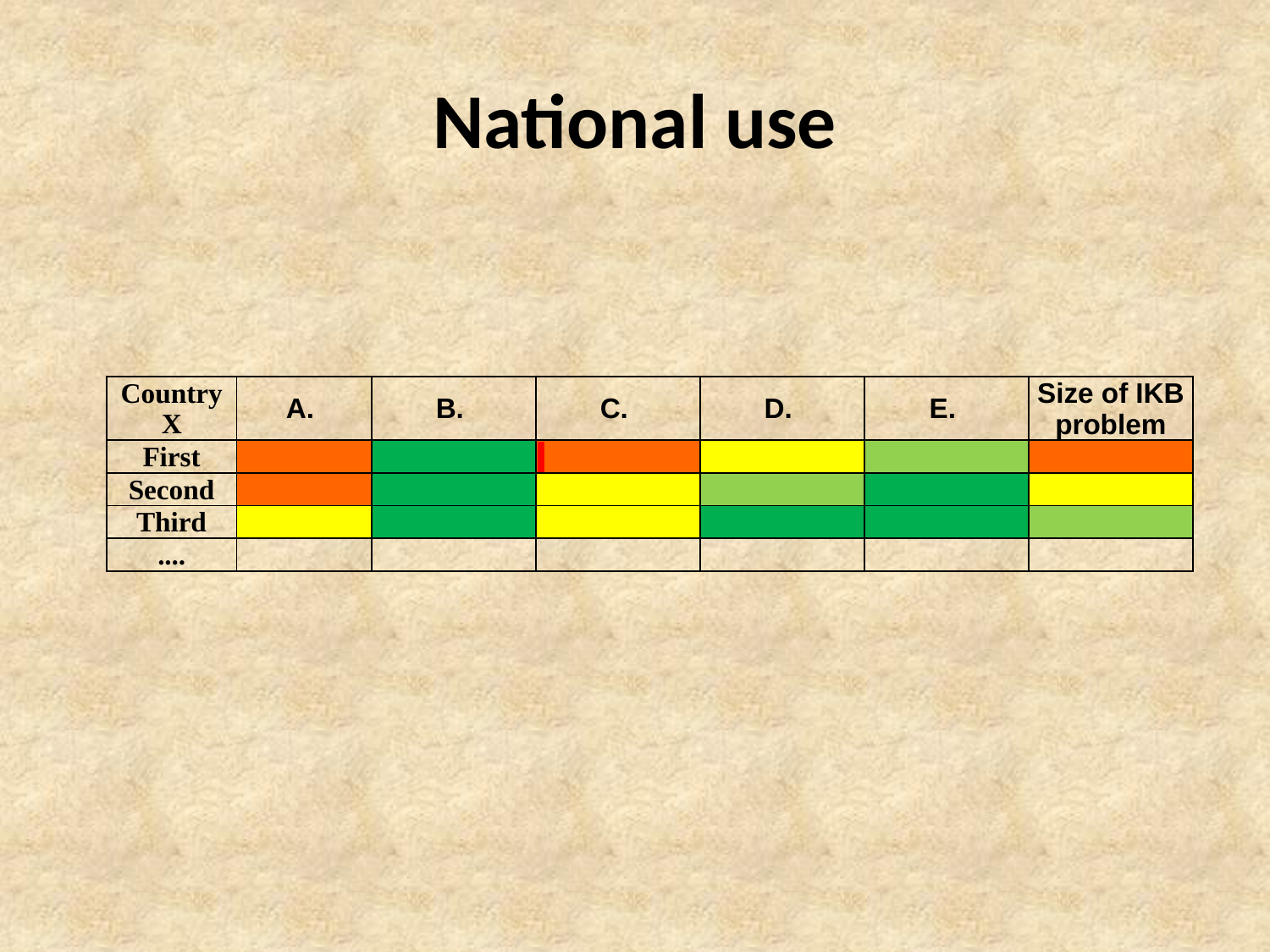

# National use
| Country X | A. | B. | C. | D. | E. | Size of IKB problem |
| --- | --- | --- | --- | --- | --- | --- |
| First |  |  |  |  |  |  |
| Second |  |  |  |  |  |  |
| Third |  |  |  |  |  |  |
| .... |  |  |  |  |  |  |